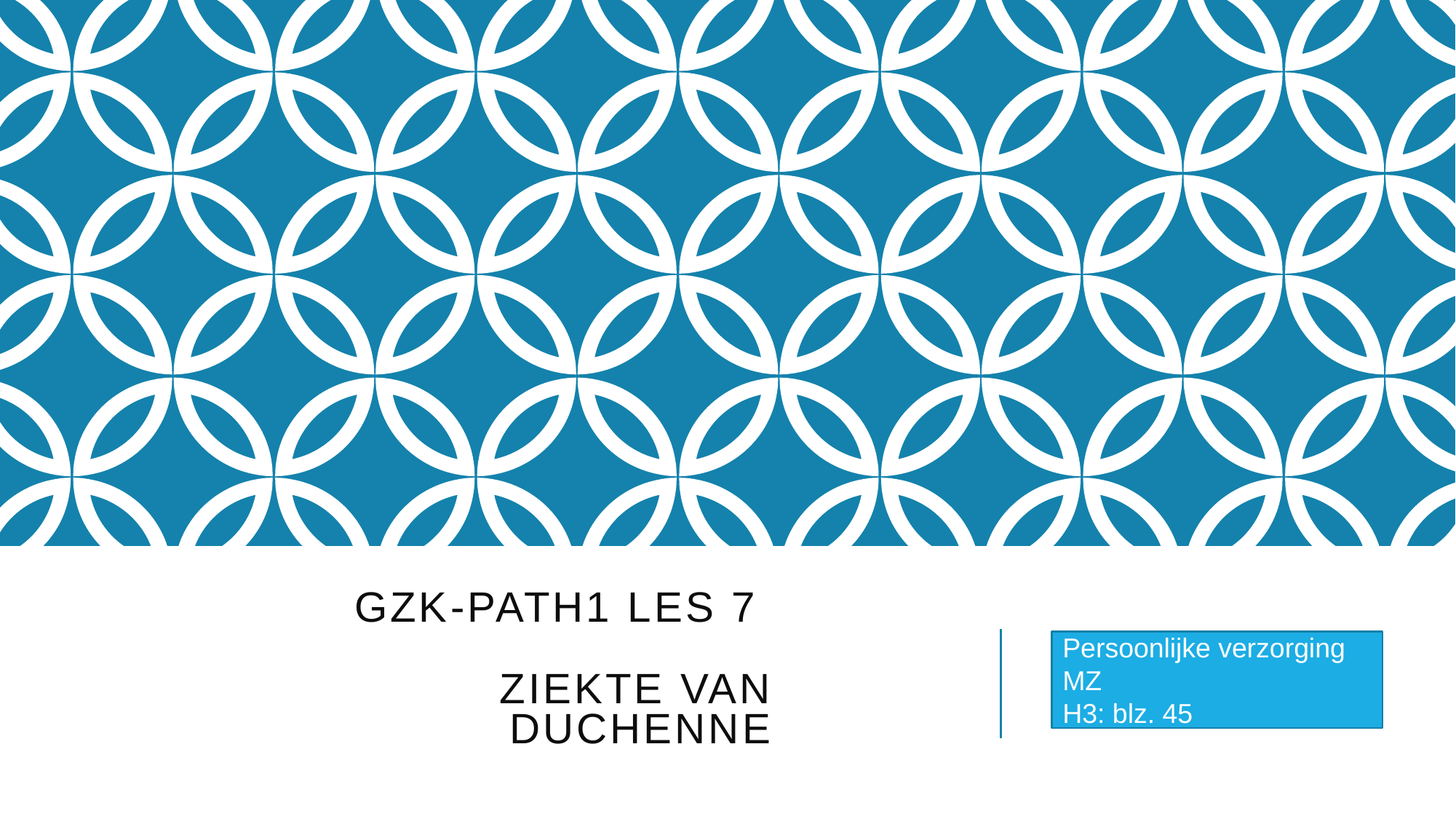

# GZK-Path1 Les 7 Ziekte van Duchenne

Persoonlijke verzorging MZ
H3: blz. 45